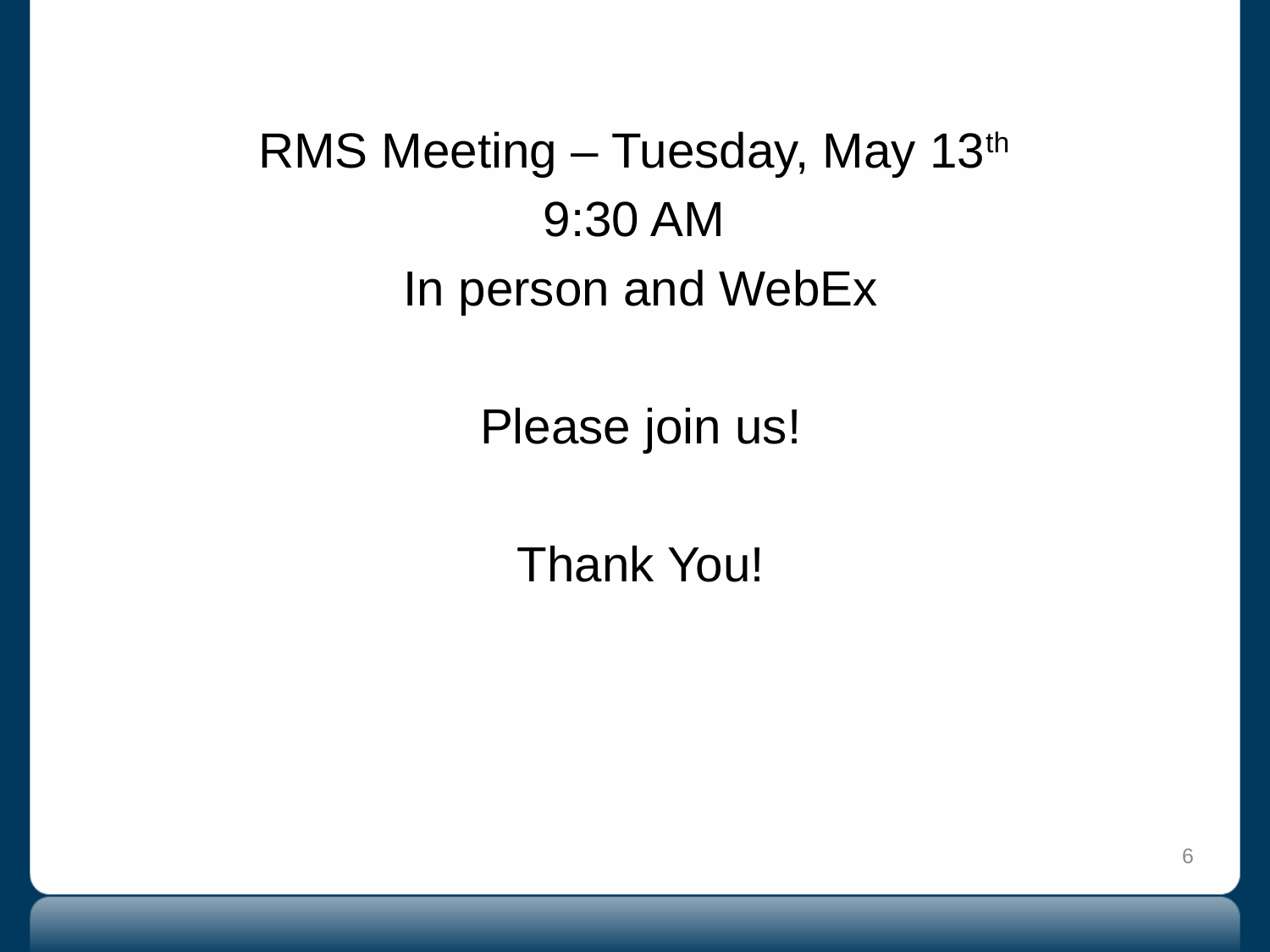

#

RMS Meeting – Tuesday, May 13th
9:30 AM
In person and WebEx

Please join us!

Thank You!
6